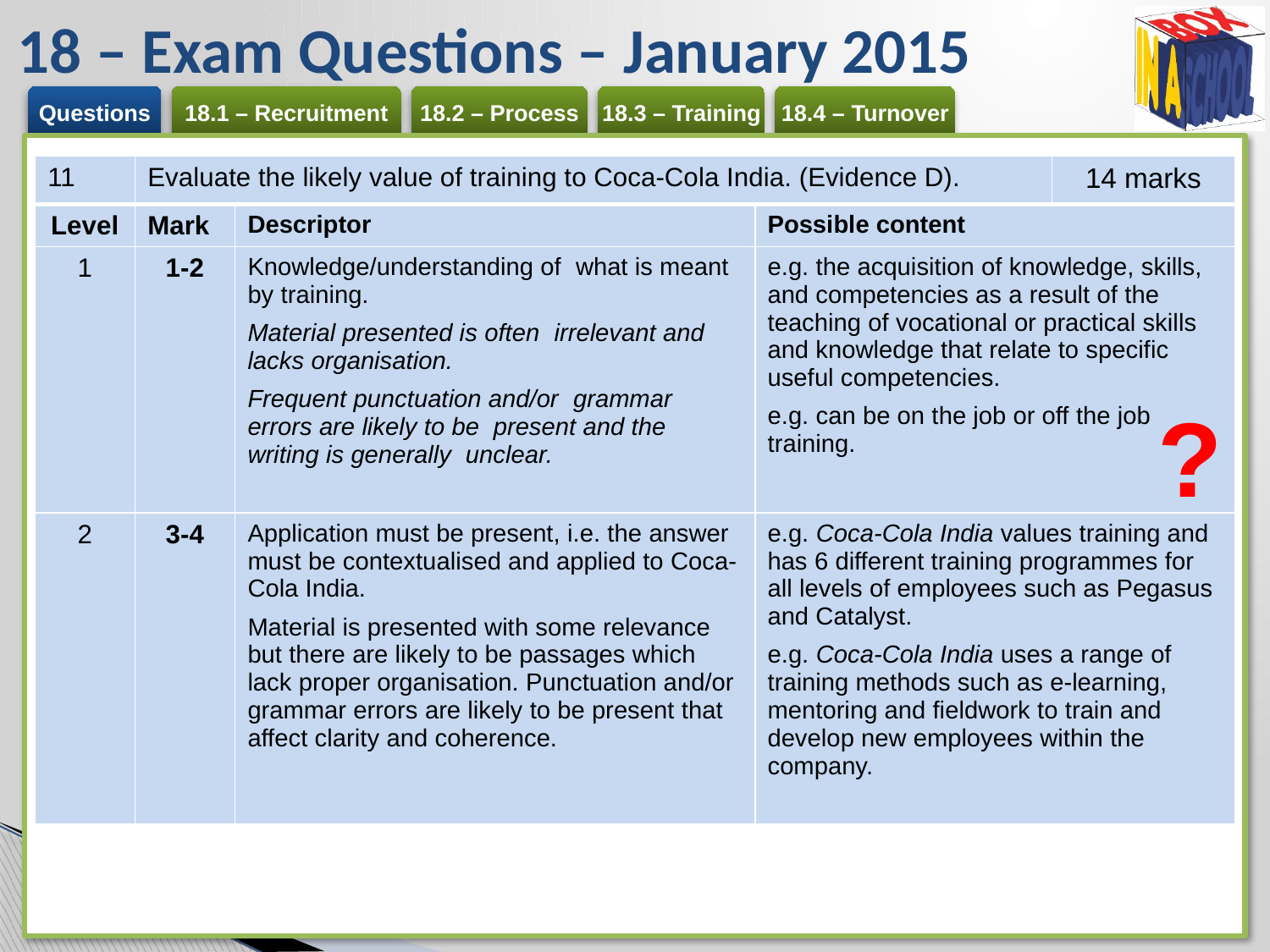

# 18 – Exam Questions – January 2015
| 11 | Evaluate the likely value of training to Coca-Cola India. (Evidence D). |  |  | 14 marks |
| --- | --- | --- | --- | --- |
| Level | Mark | Descriptor | Possible content |  |
| 1 | 1-2 | Knowledge/understanding of what is meant by training. Material presented is often irrelevant and lacks organisation. Frequent punctuation and/or grammar errors are likely to be present and the writing is generally unclear. | e.g. the acquisition of knowledge, skills, and competencies as a result of the teaching of vocational or practical skills and knowledge that relate to specific useful competencies. e.g. can be on the job or off the job training. |  |
| 2 | 3-4 | Application must be present, i.e. the answer must be contextualised and applied to Coca-Cola India. Material is presented with some relevance but there are likely to be passages which lack proper organisation. Punctuation and/or grammar errors are likely to be present that affect clarity and coherence. | e.g. Coca-Cola India values training and has 6 different training programmes for all levels of employees such as Pegasus and Catalyst. e.g. Coca-Cola India uses a range of training methods such as e-learning, mentoring and fieldwork to train and develop new employees within the company. |  |
?